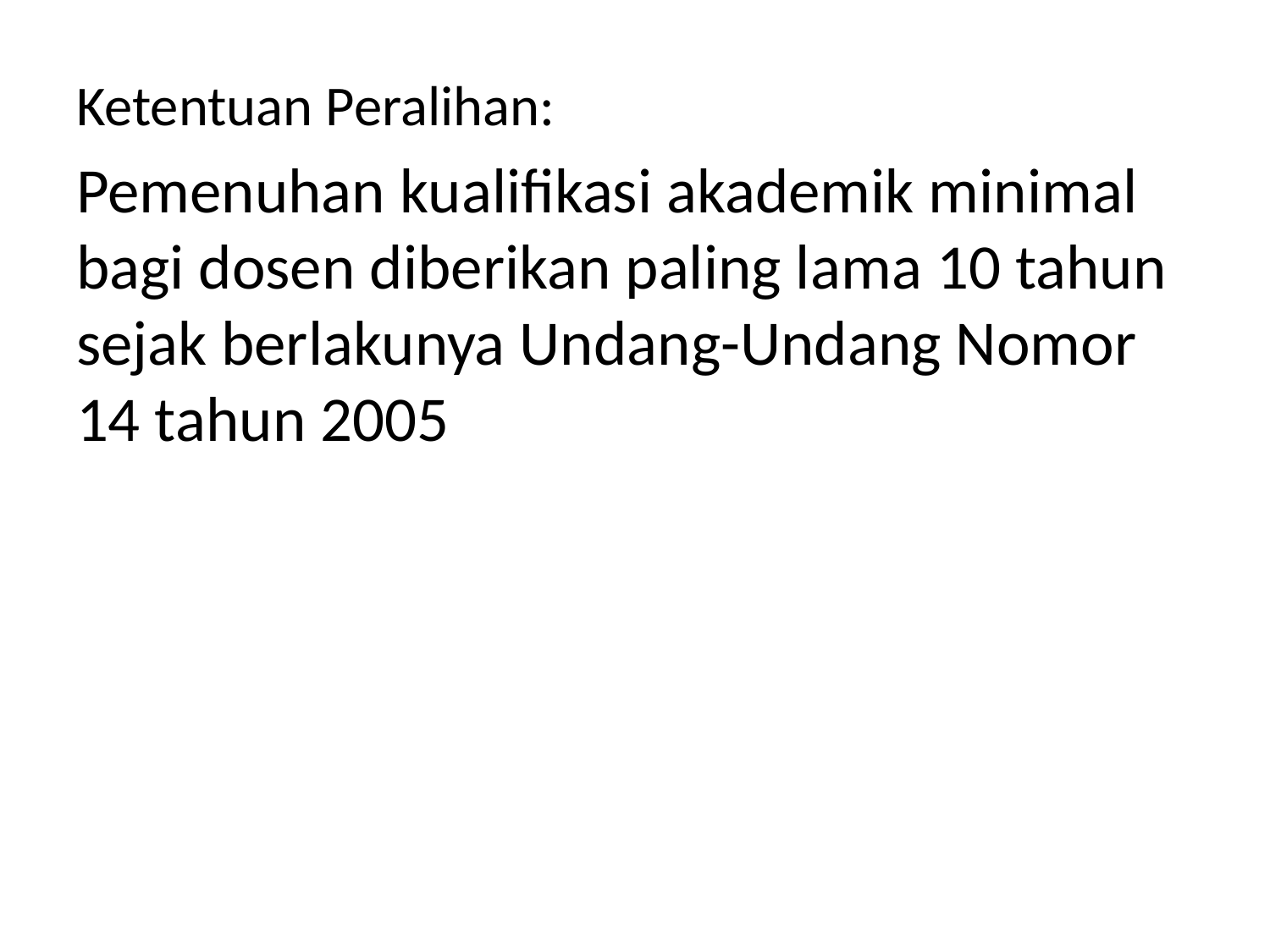

Ketentuan Peralihan:
Pemenuhan kualifikasi akademik minimal bagi dosen diberikan paling lama 10 tahun sejak berlakunya Undang-Undang Nomor 14 tahun 2005